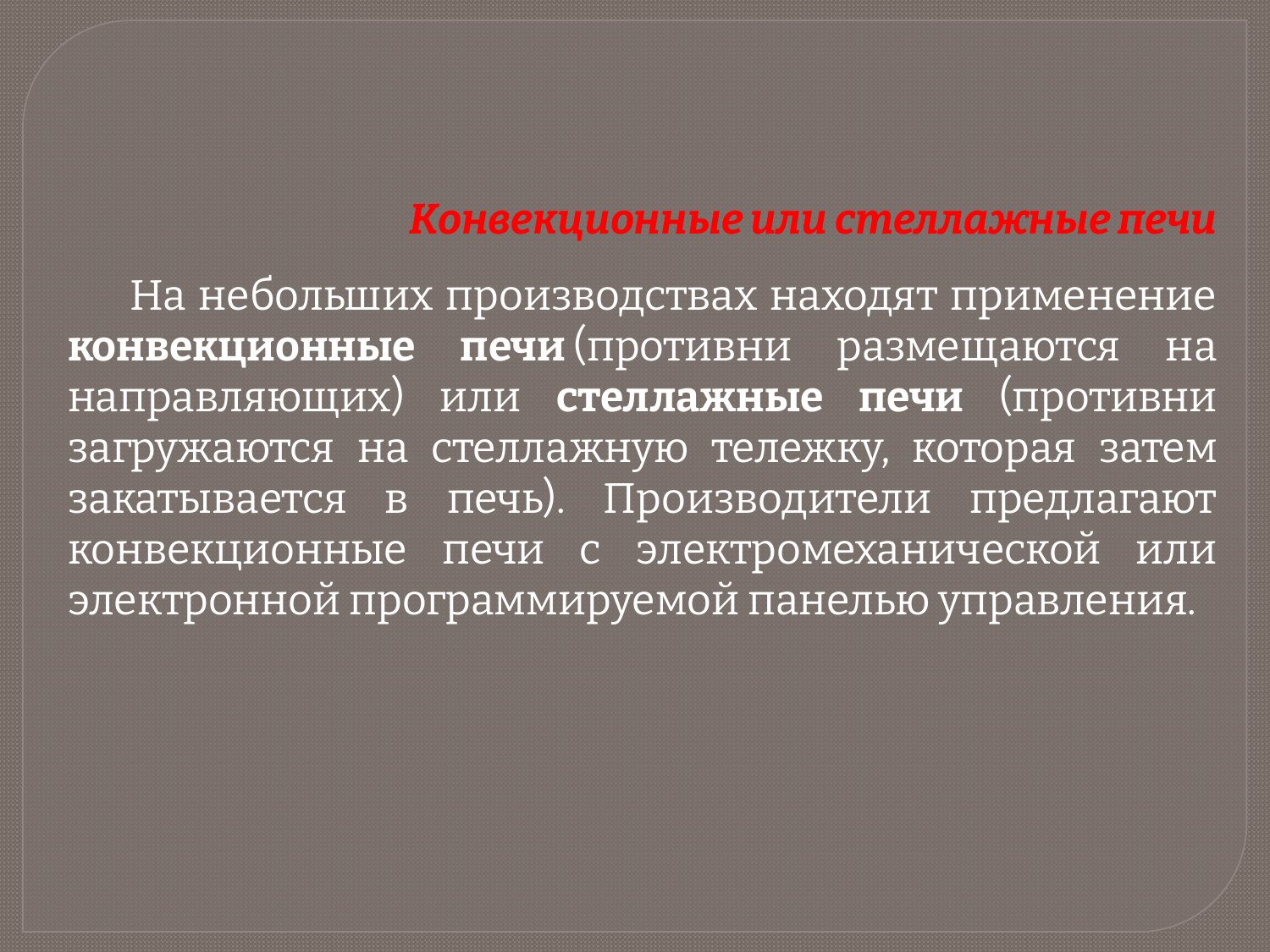

Конвекционные или стеллажные печи

На небольших производствах находят применение конвекционные печи (противни размещаются на направляющих) или стеллажные печи (противни загружаются на стеллажную тележку, которая затем закатывается в печь). Производители предлагают конвекционные печи с электромеханической или электронной программируемой панелью управления.